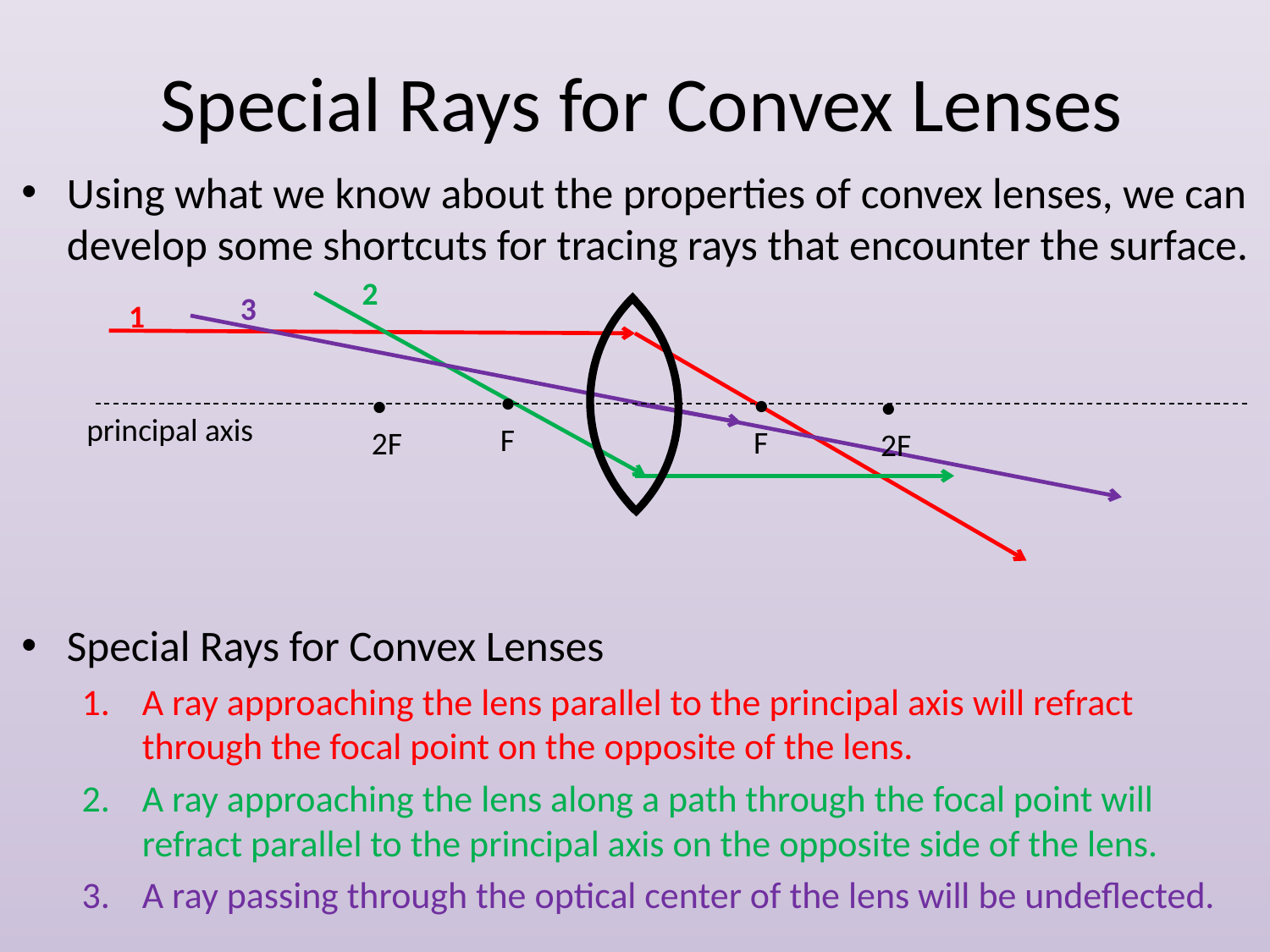

# Special Rays for Convex Lenses
Using what we know about the properties of convex lenses, we can develop some shortcuts for tracing rays that encounter the surface.

Special Rays for Convex Lenses
A ray approaching the lens parallel to the principal axis will refract through the focal point on the opposite of the lens.
A ray approaching the lens along a path through the focal point will refract parallel to the principal axis on the opposite side of the lens.
A ray passing through the optical center of the lens will be undeflected.

2
3
1
•
F
•
F
•
2F
•
2F
principal axis